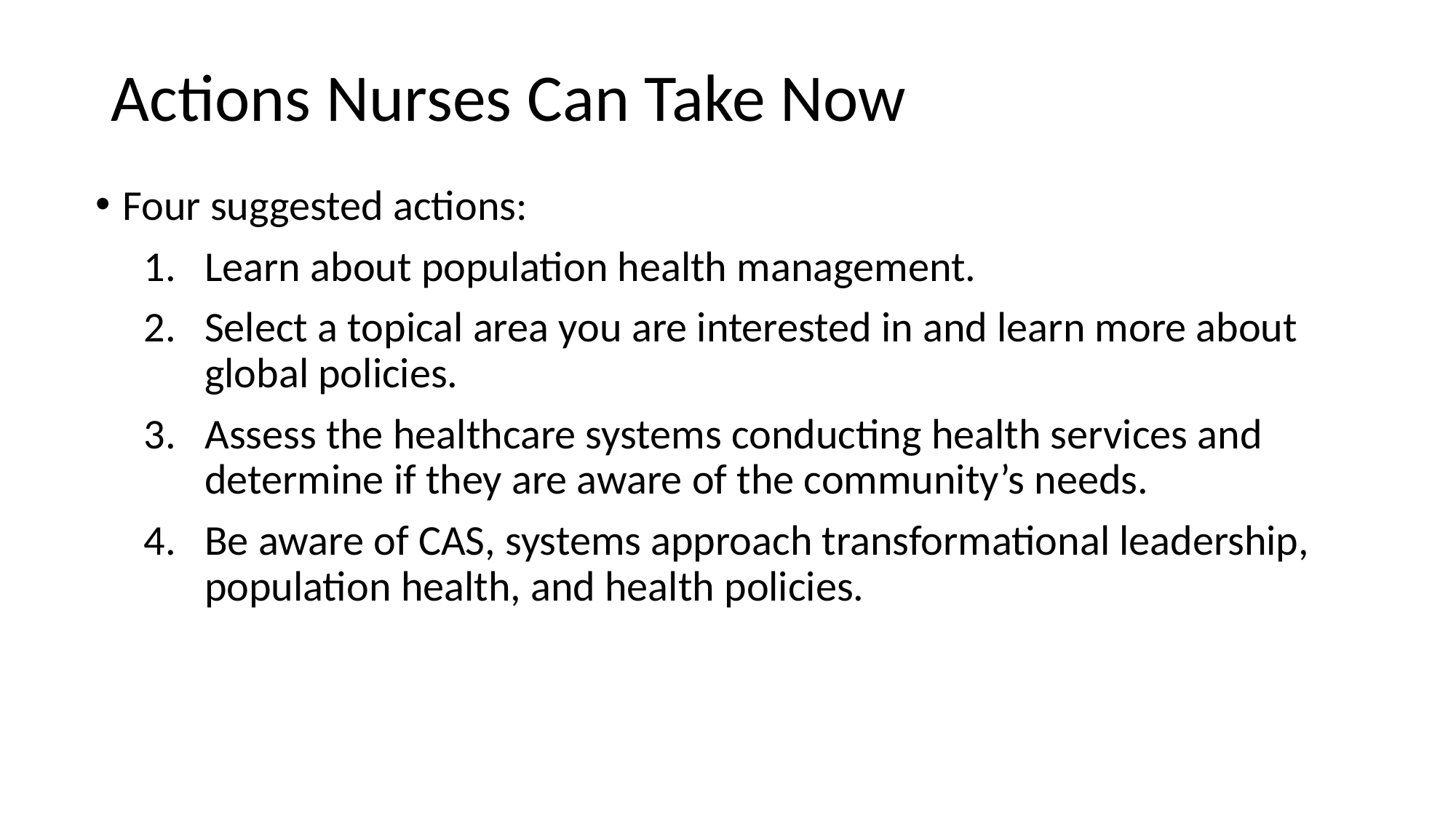

# Actions Nurses Can Take Now
Four suggested actions:
Learn about population health management.
Select a topical area you are interested in and learn more about global policies.
Assess the healthcare systems conducting health services and determine if they are aware of the community’s needs.
Be aware of CAS, systems approach transformational leadership, population health, and health policies.